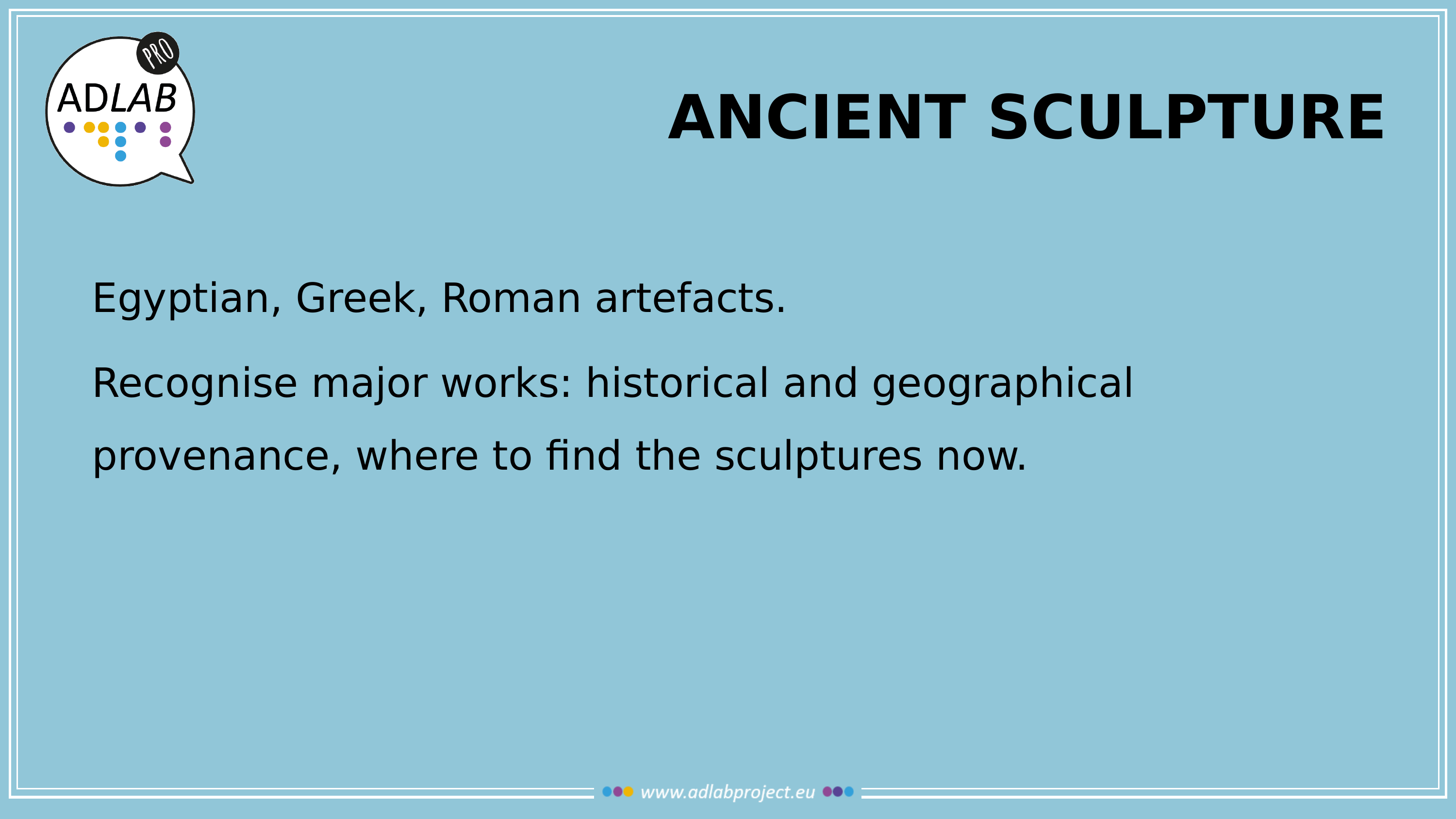

# ancient sculpture
Egyptian, Greek, Roman artefacts.
Recognise major works: historical and geographical provenance, where to find the sculptures now.